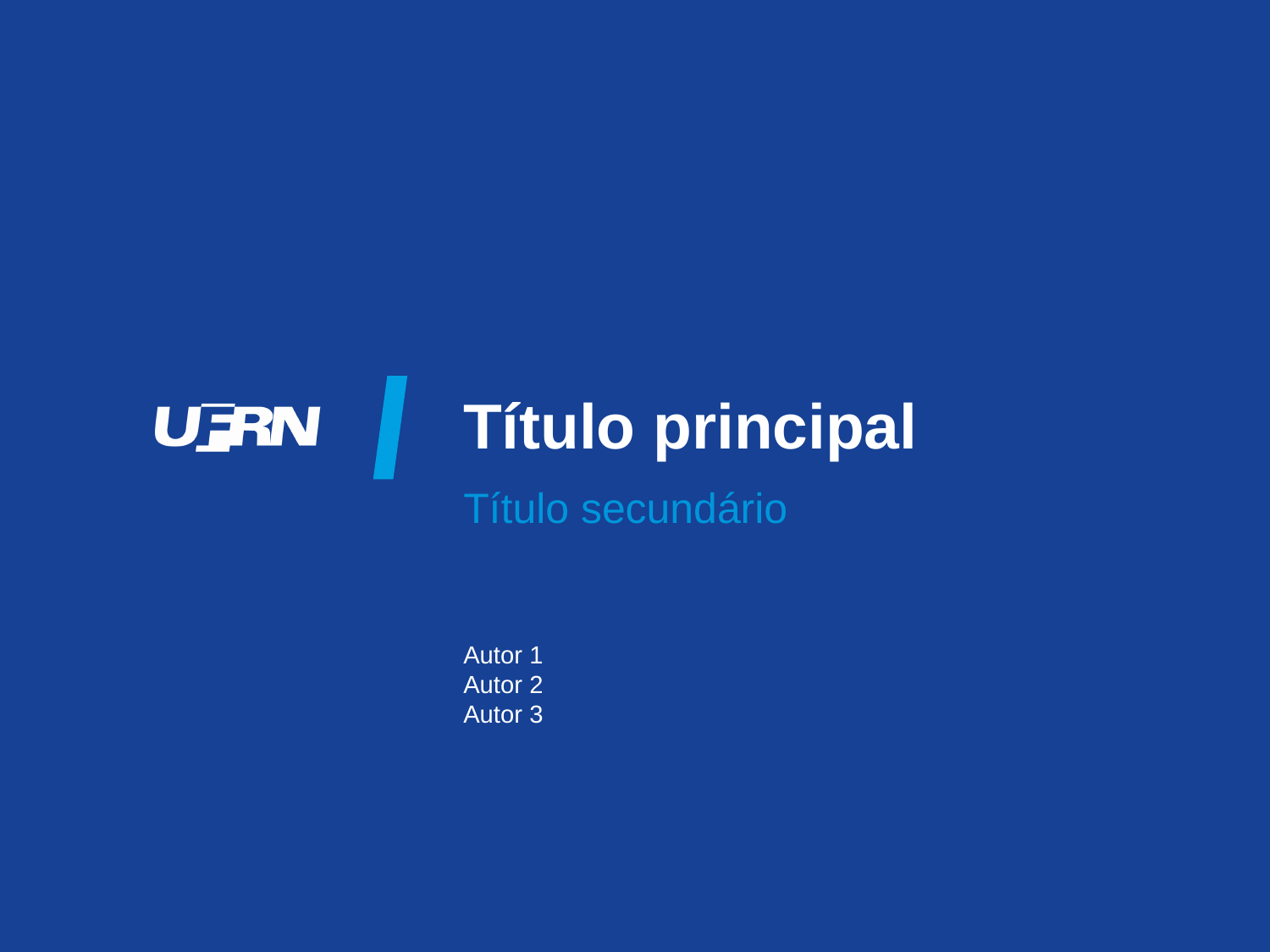

# Título principal
Título secundário
Autor 1
Autor 2
Autor 3